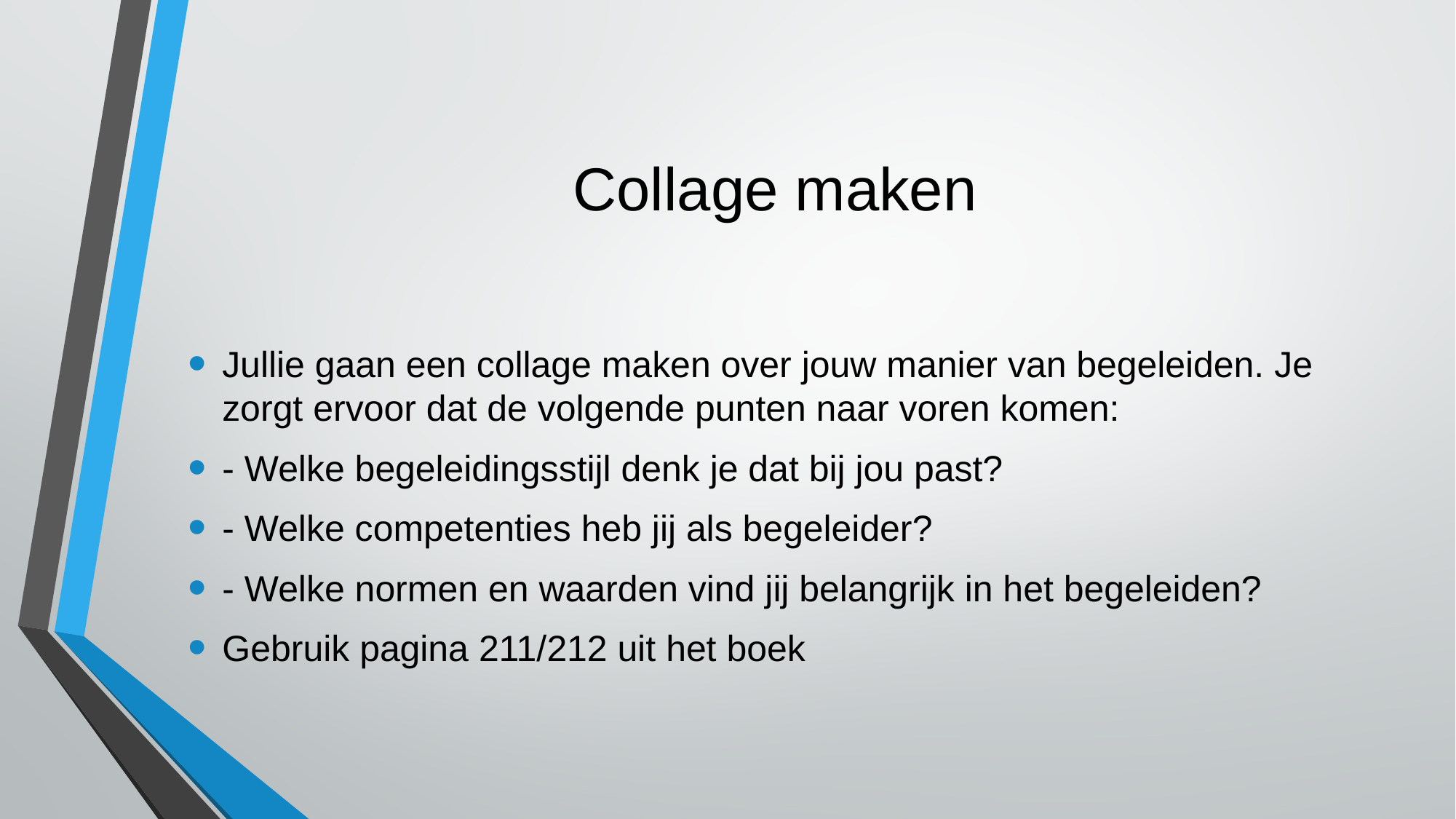

# Collage maken
Jullie gaan een collage maken over jouw manier van begeleiden. Je zorgt ervoor dat de volgende punten naar voren komen:
- Welke begeleidingsstijl denk je dat bij jou past?
- Welke competenties heb jij als begeleider?
- Welke normen en waarden vind jij belangrijk in het begeleiden?
Gebruik pagina 211/212 uit het boek